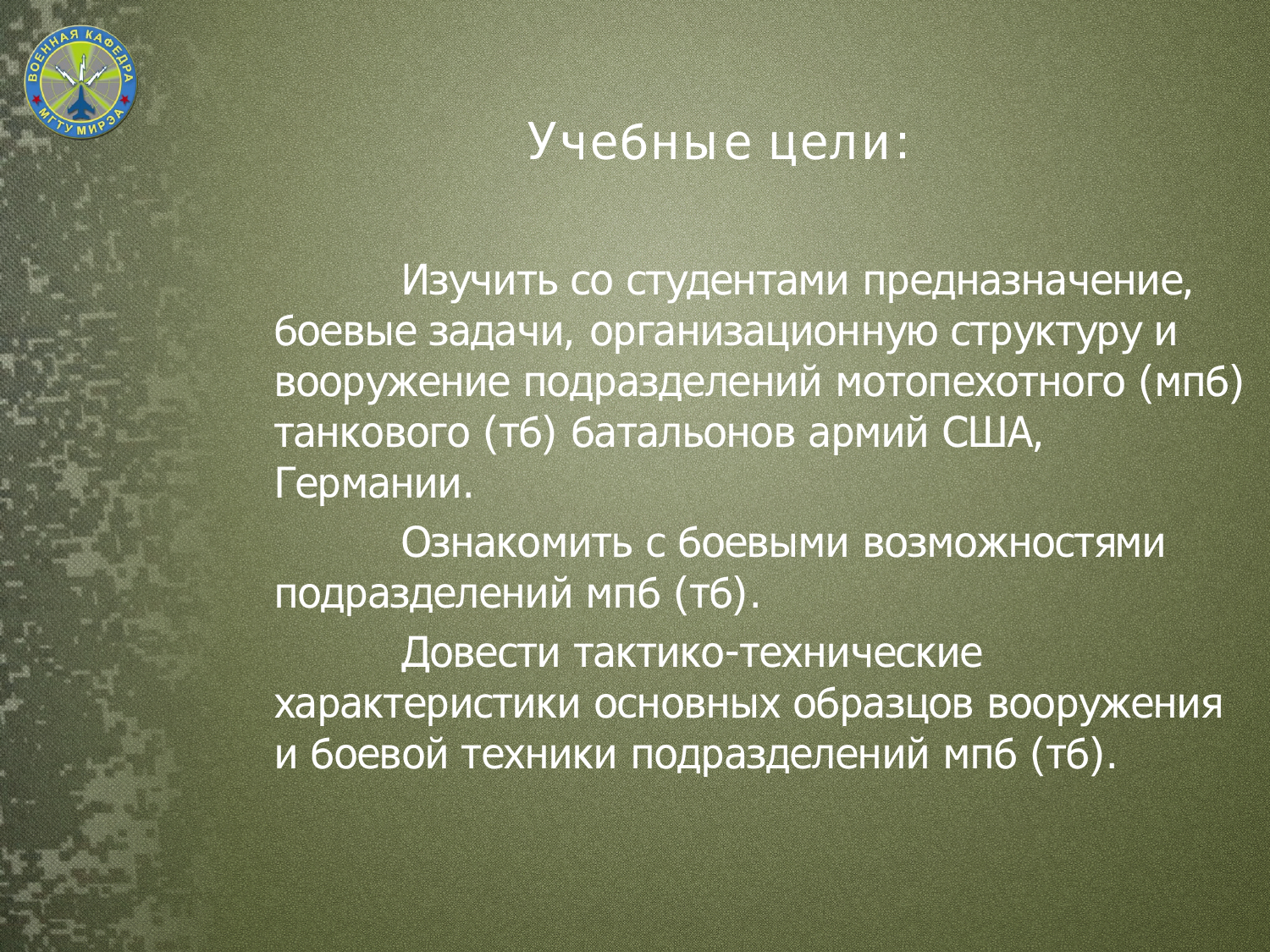

Учебные цели:
	Изучить со студентами предназначение, боевые задачи, организационную структуру и вооружение подразделений мотопехотного (мпб) танкового (тб) батальонов армий США, Германии.
	Ознакомить с боевыми возможностями подразделений мпб (тб).
	Довести тактико-технические характеристики основных образцов вооружения и боевой техники подразделений мпб (тб).